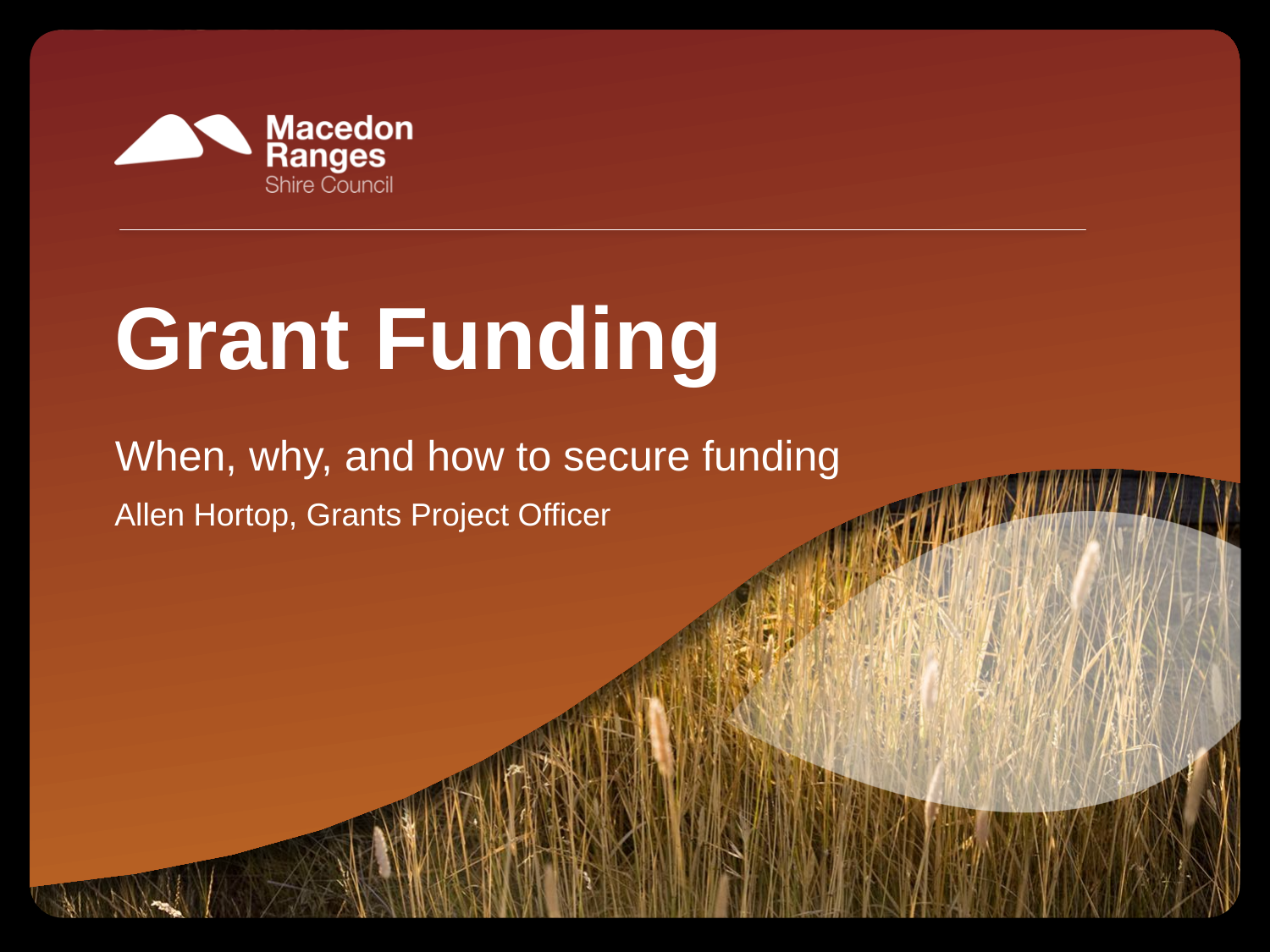

# Grant Funding When, why, and how to secure funding
Allen Hortop, Grants Project Officer